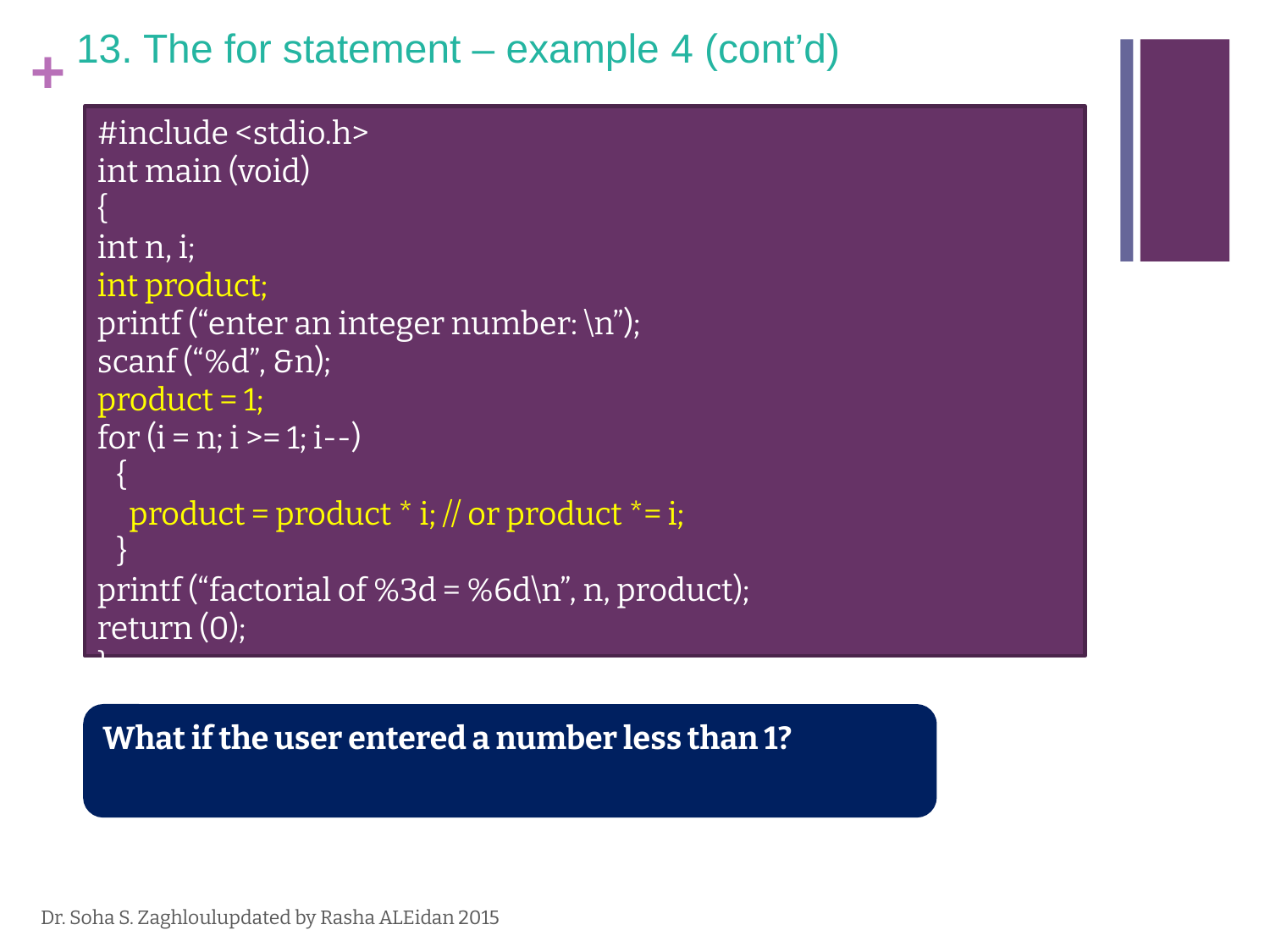

# 13. The for statement – example 4 (cont’d)
#include <stdio.h>
int main (void)
{
int n, i;
int product;
printf (“enter an integer number: \n”);
scanf (“%d”, &n);
product = 1;
for (i = n; i >= 1; i--)
   {
     product = product * i; // or product *= i;
   }
printf (“factorial of %3d = %6d\n”, n, product);
return (0);
}
What if the user entered a number less than 1?
Dr. Soha S. Zaghloul			updated by Rasha ALEidan 2015